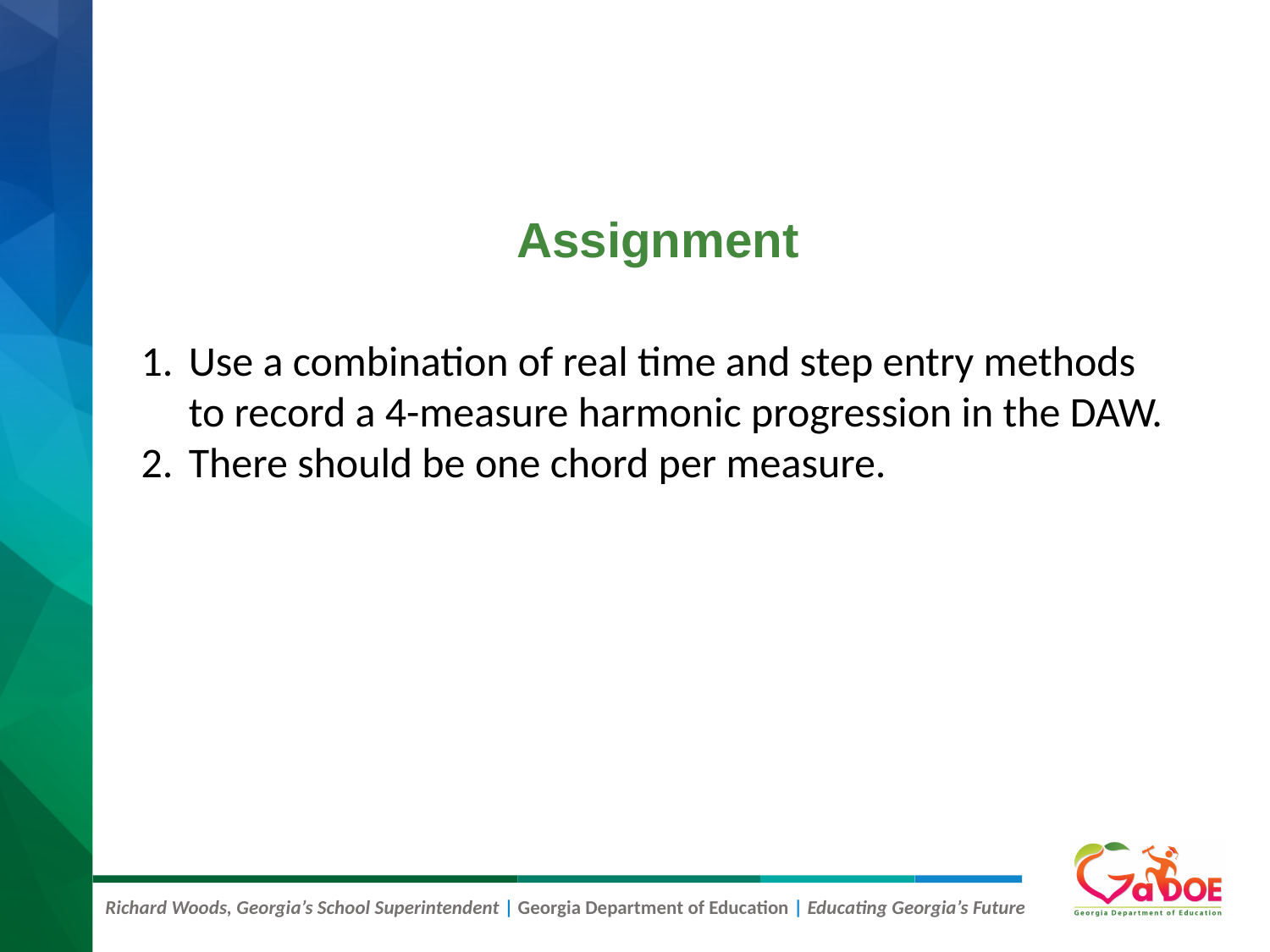

# Assignment
Use a combination of real time and step entry methods to record a 4-measure harmonic progression in the DAW.
There should be one chord per measure.